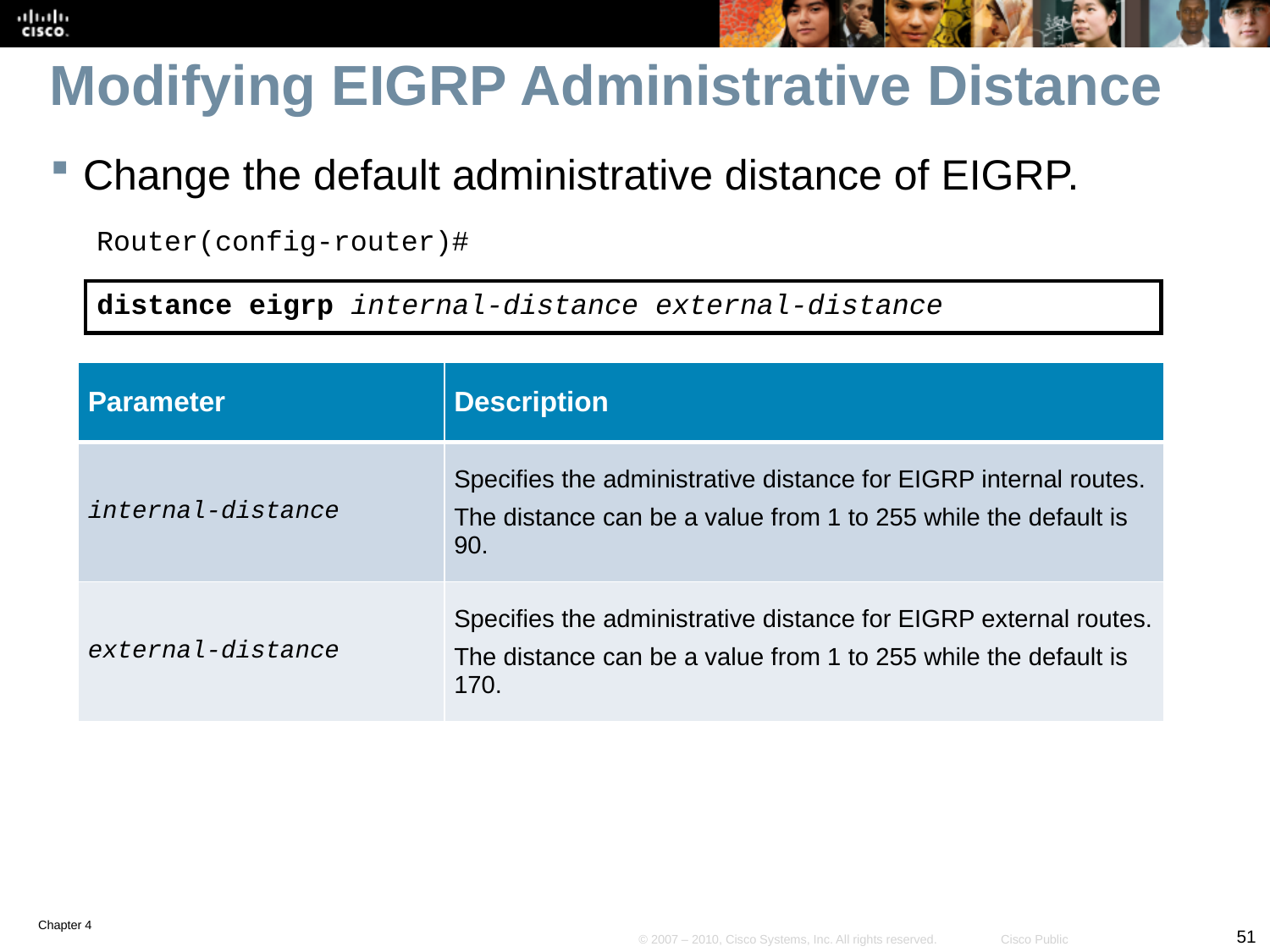

# Modifying EIGRP Administrative Distance
Change the default administrative distance of EIGRP.
Router(config-router)#
distance eigrp internal-distance external-distance
| Parameter | Description |
| --- | --- |
| internal-distance | Specifies the administrative distance for EIGRP internal routes. The distance can be a value from 1 to 255 while the default is 90. |
| external-distance | Specifies the administrative distance for EIGRP external routes. The distance can be a value from 1 to 255 while the default is 170. |